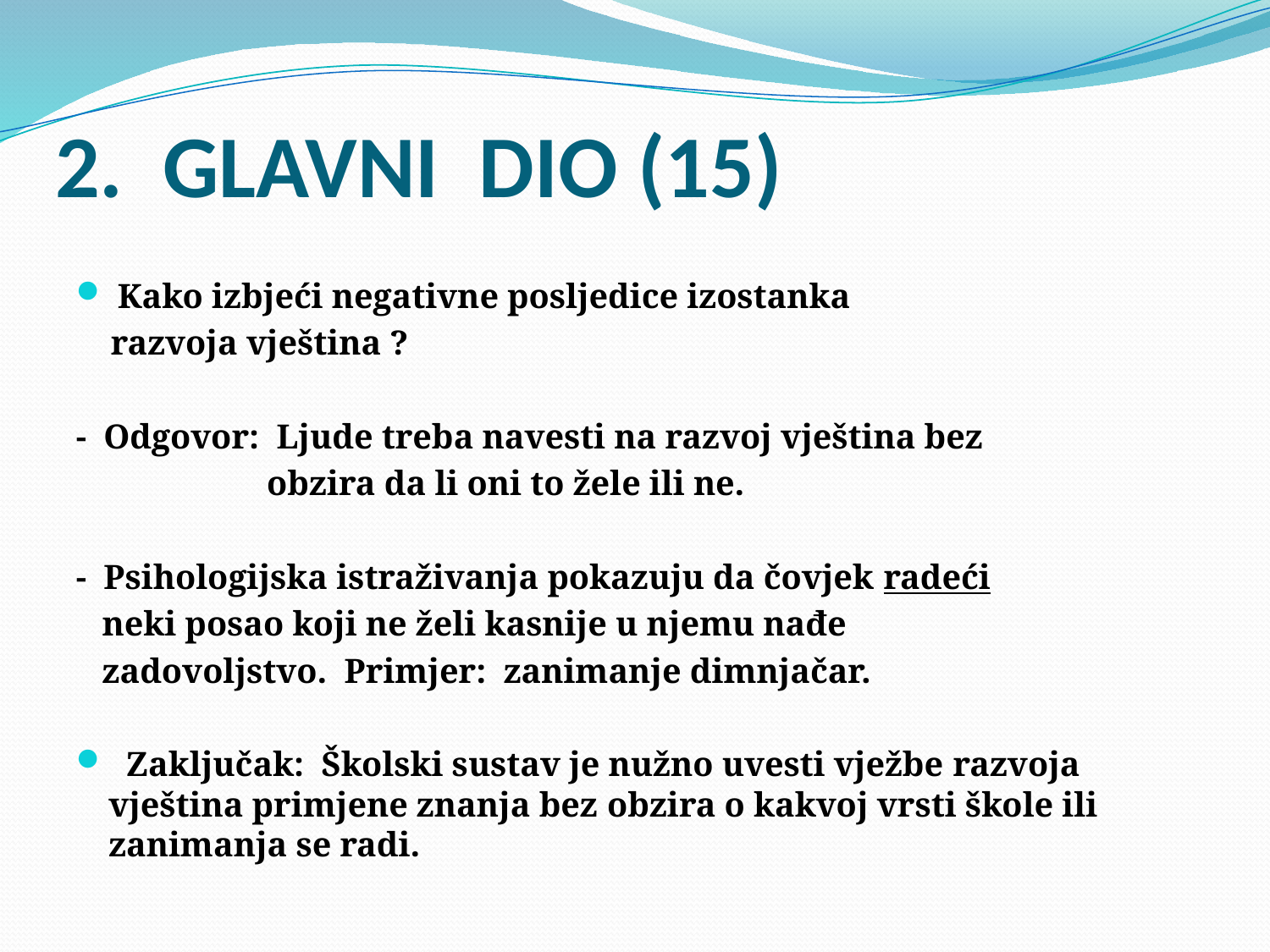

# 2.  GLAVNI  DIO (15)
 Kako izbjeći negativne posljedice izostanka
    razvoja vještina ?

-  Odgovor:  Ljude treba navesti na razvoj vještina bez
                      obzira da li oni to žele ili ne.

-  Psihologijska istraživanja pokazuju da čovjek radeći
   neki posao koji ne želi kasnije u njemu nađe
   zadovoljstvo.  Primjer:  zanimanje dimnjačar.

  Zaključak:  Školski sustav je nužno uvesti vježbe razvoja vještina primjene znanja bez obzira o kakvoj vrsti škole ili zanimanja se radi.